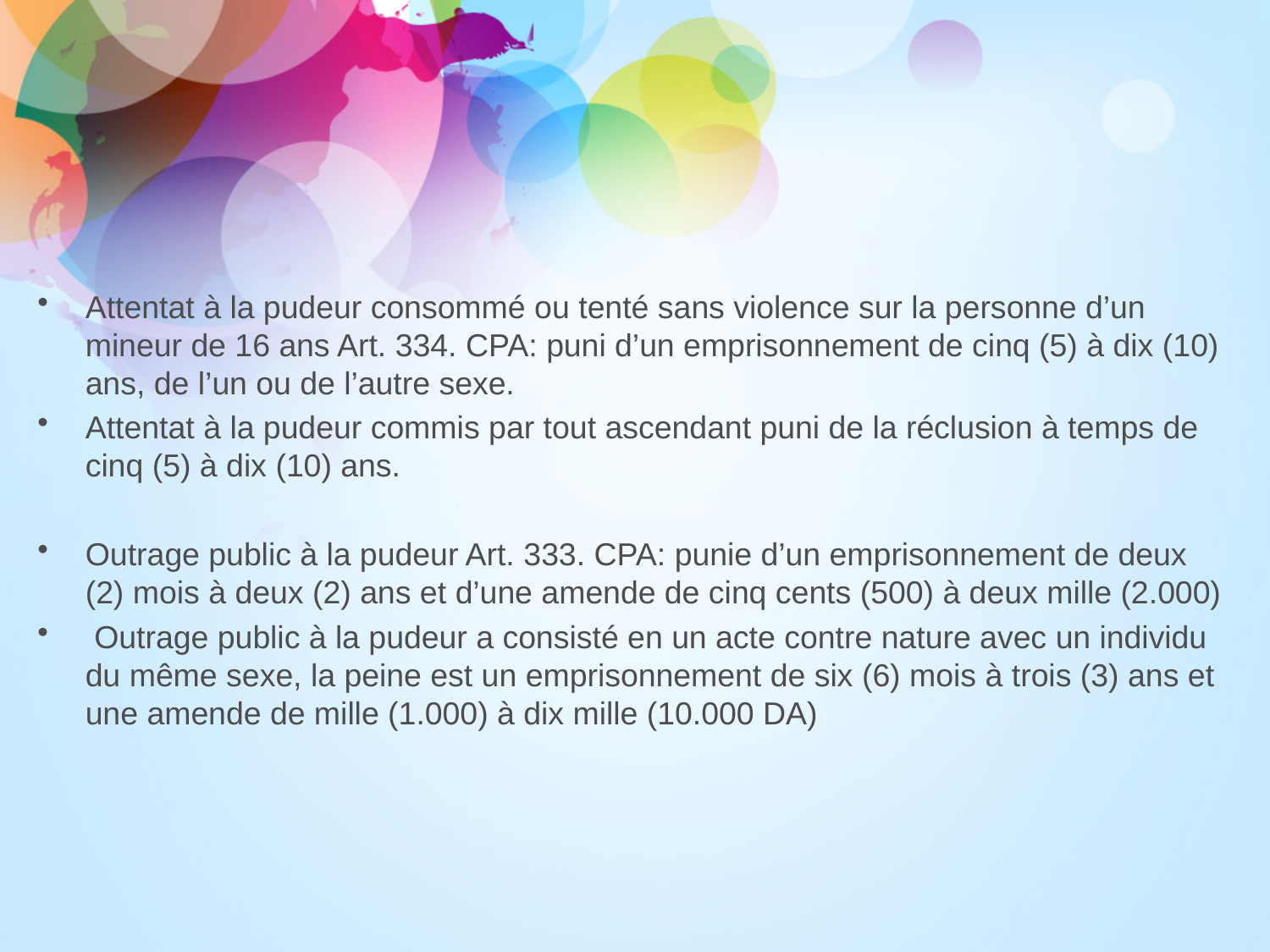

Attentat à la pudeur consommé ou tenté sans violence sur la personne d’un mineur de 16 ans Art. 334. CPA: puni d’un emprisonnement de cinq (5) à dix (10) ans, de l’un ou de l’autre sexe.
Attentat à la pudeur commis par tout ascendant puni de la réclusion à temps de cinq (5) à dix (10) ans.

Outrage public à la pudeur Art. 333. CPA: punie d’un emprisonnement de deux (2) mois à deux (2) ans et d’une amende de cinq cents (500) à deux mille (2.000)
 Outrage public à la pudeur a consisté en un acte contre nature avec un individu du même sexe, la peine est un emprisonnement de six (6) mois à trois (3) ans et une amende de mille (1.000) à dix mille (10.000 DA)